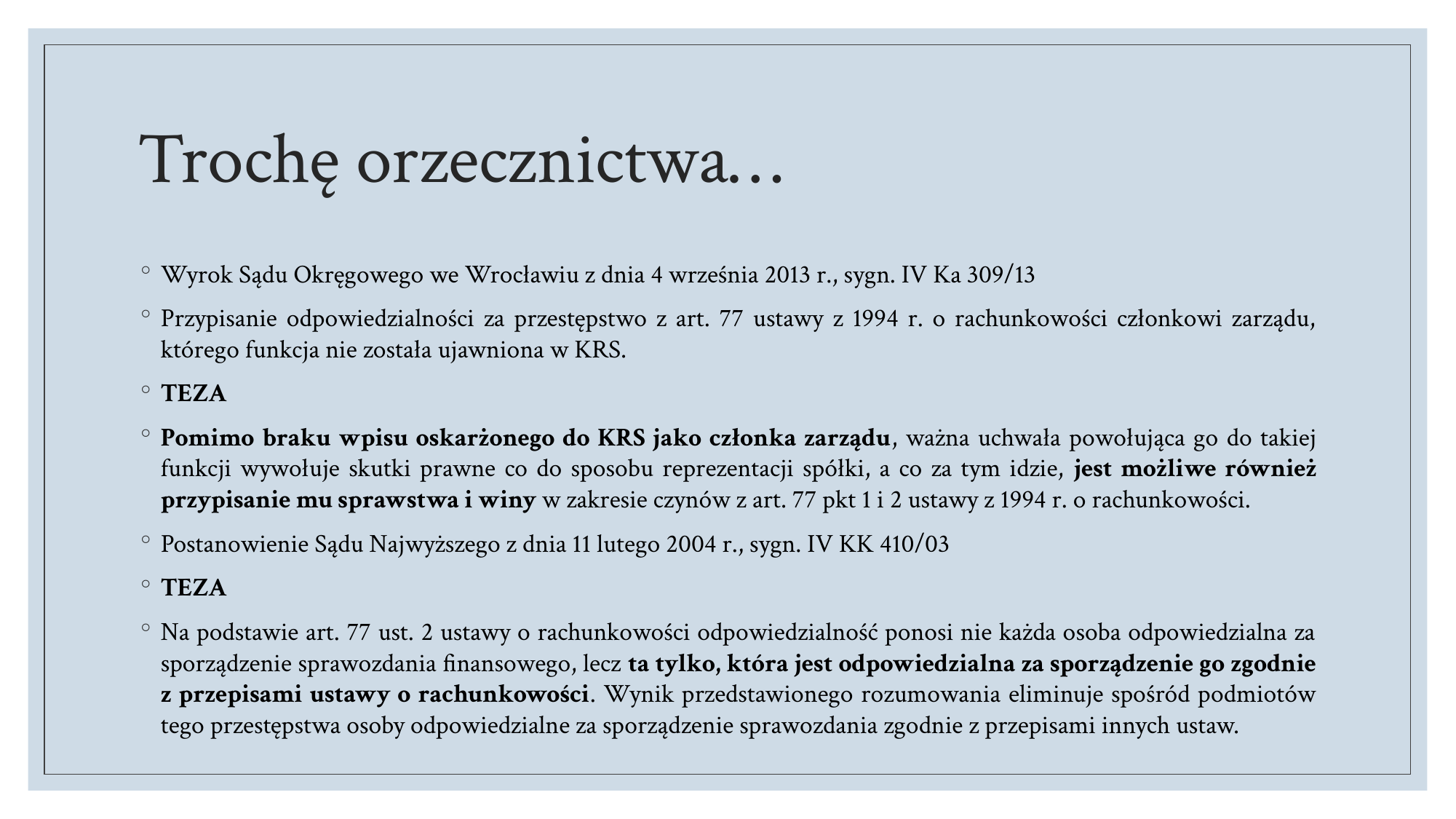

# Trochę orzecznictwa…
Wyrok Sądu Okręgowego we Wrocławiu z dnia 4 września 2013 r., sygn. IV Ka 309/13
Przypisanie odpowiedzialności za przestępstwo z art. 77 ustawy z 1994 r. o rachunkowości członkowi zarządu, którego funkcja nie została ujawniona w KRS.
TEZA
Pomimo braku wpisu oskarżonego do KRS jako członka zarządu, ważna uchwała powołująca go do takiej funkcji wywołuje skutki prawne co do sposobu reprezentacji spółki, a co za tym idzie, jest możliwe również przypisanie mu sprawstwa i winy w zakresie czynów z art. 77 pkt 1 i 2 ustawy z 1994 r. o rachunkowości.
Postanowienie Sądu Najwyższego z dnia 11 lutego 2004 r., sygn. IV KK 410/03
TEZA
Na podstawie art. 77 ust. 2 ustawy o rachunkowości odpowiedzialność ponosi nie każda osoba odpowiedzialna za sporządzenie sprawozdania finansowego, lecz ta tylko, która jest odpowiedzialna za sporządzenie go zgodnie z przepisami ustawy o rachunkowości. Wynik przedstawionego rozumowania eliminuje spośród podmiotów tego przestępstwa osoby odpowiedzialne za sporządzenie sprawozdania zgodnie z przepisami innych ustaw.